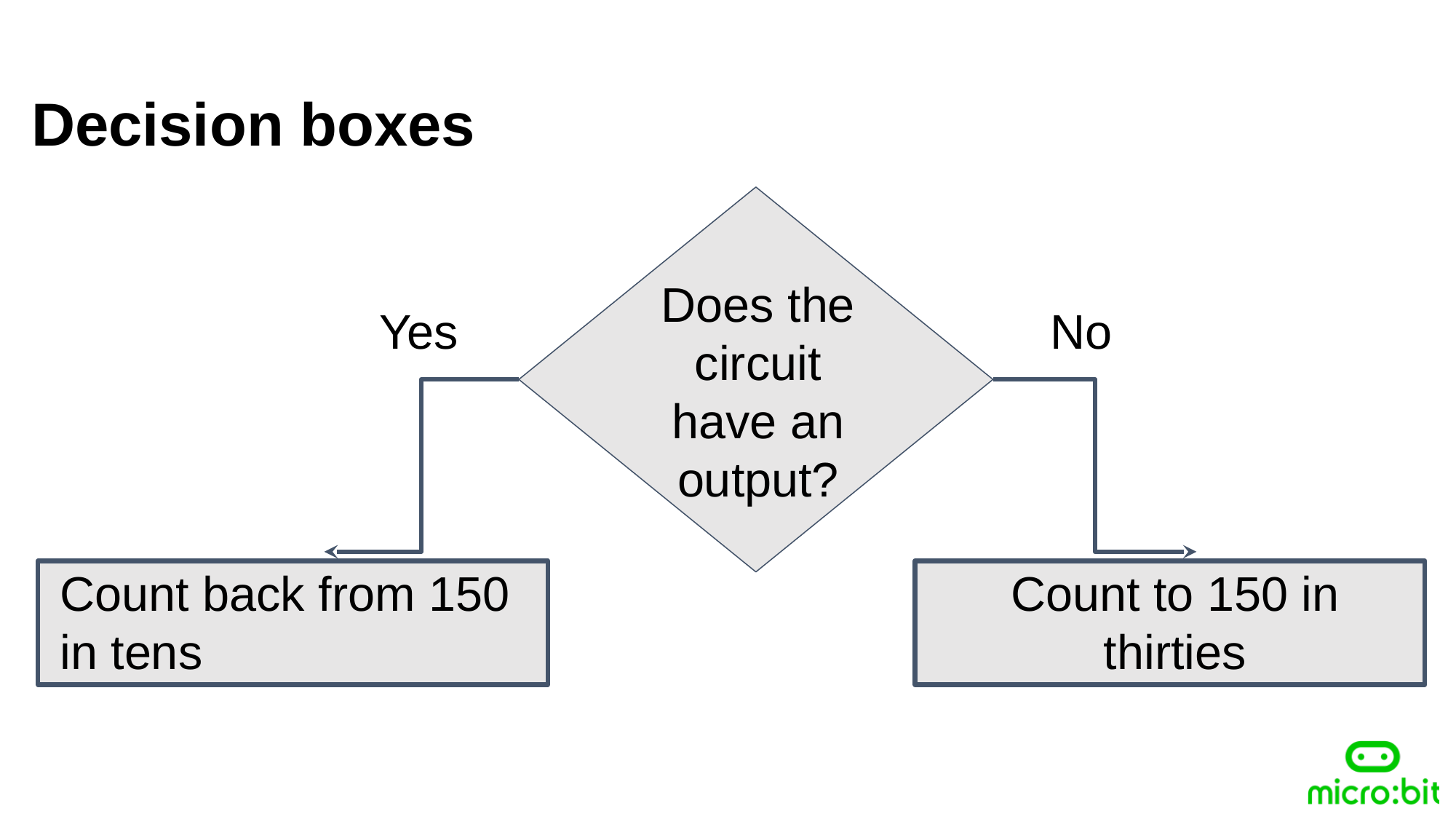

Decision boxes

Does the circuit have an output?
Yes
No
Count back from 150  in tens
Count to 150 in thirties